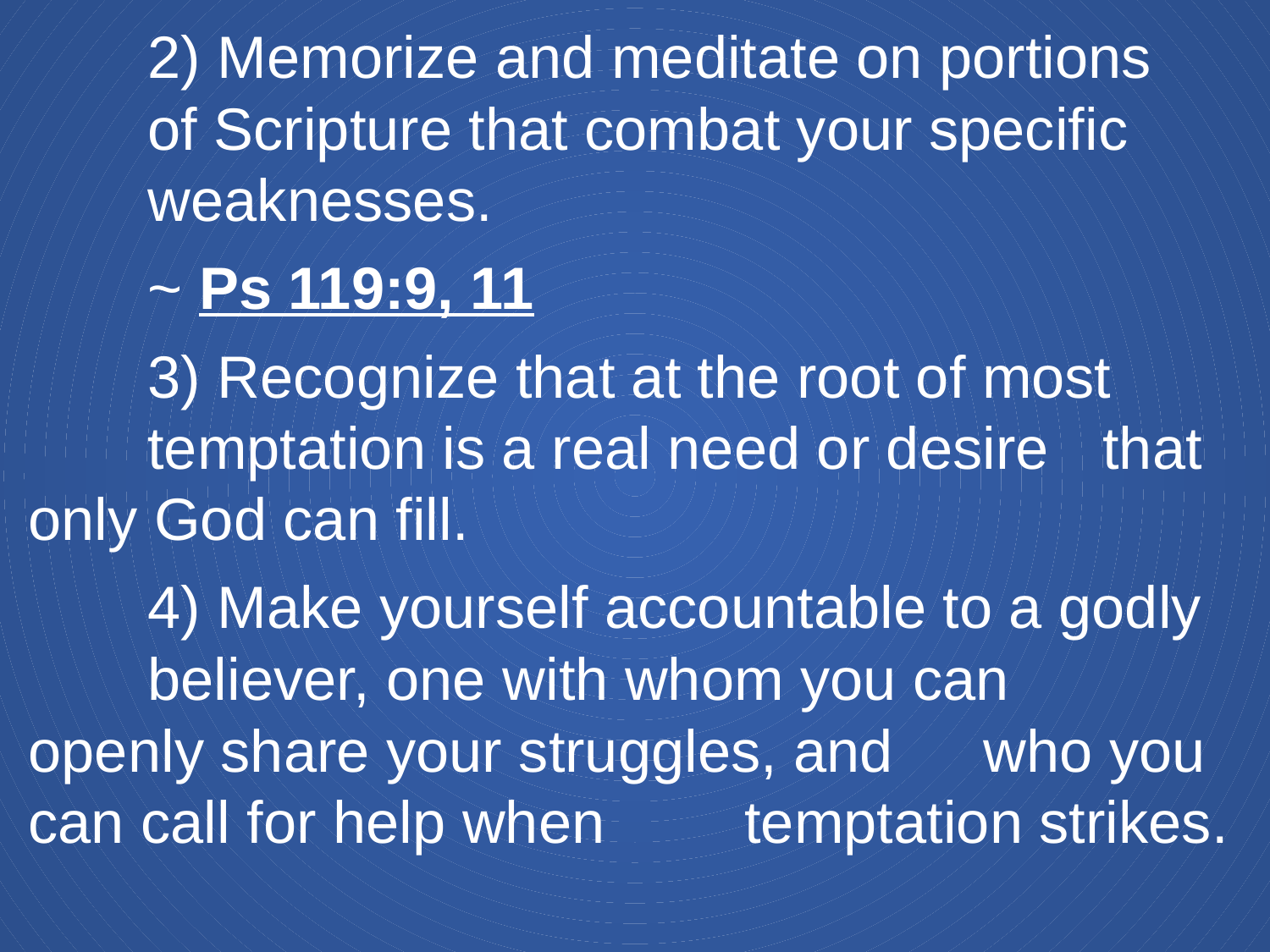

2) Memorize and meditate on portions 				of Scripture that combat your specific 				weaknesses.
				~ Ps 119:9, 11
	3) Recognize that at the root of most 					temptation is a real need or desire 					that only God can fill.
	4) Make yourself accountable to a godly 				believer, one with whom you can 					openly share your struggles, and 					who you can call for help when 					temptation strikes.